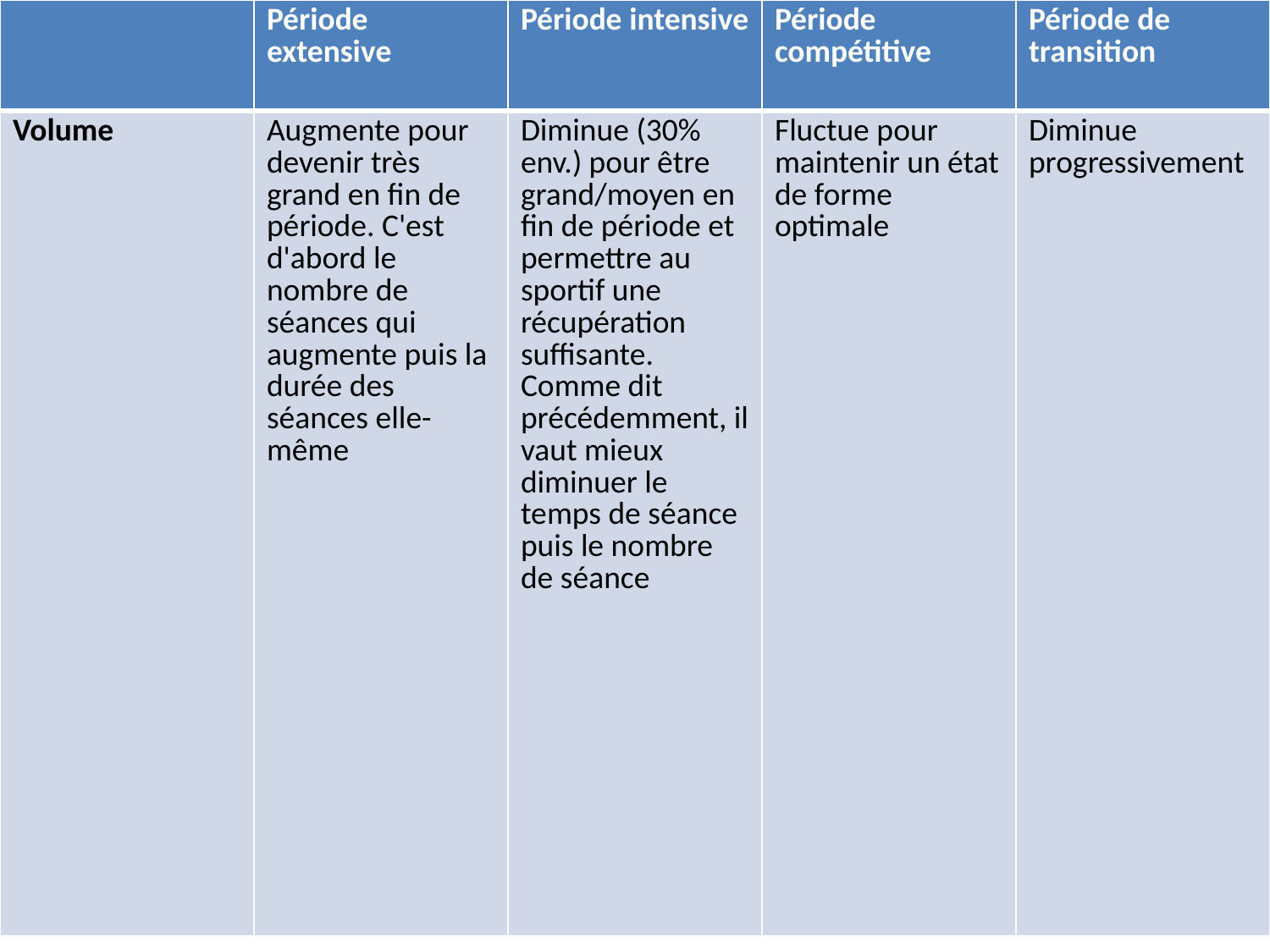

|  | Période extensive | Période intensive | Période compétitive | Période de transition |
| --- | --- | --- | --- | --- |
| Volume | Augmente pour devenir très grand en fin de période. C'est d'abord le nombre de séances qui augmente puis la durée des séances elle-même | Diminue (30% env.) pour être grand/moyen en fin de période et permettre au sportif une récupération suffisante. Comme dit précédemment, il vaut mieux diminuer le temps de séance puis le nombre de séance | Fluctue pour maintenir un état de forme optimale | Diminue progressivement |